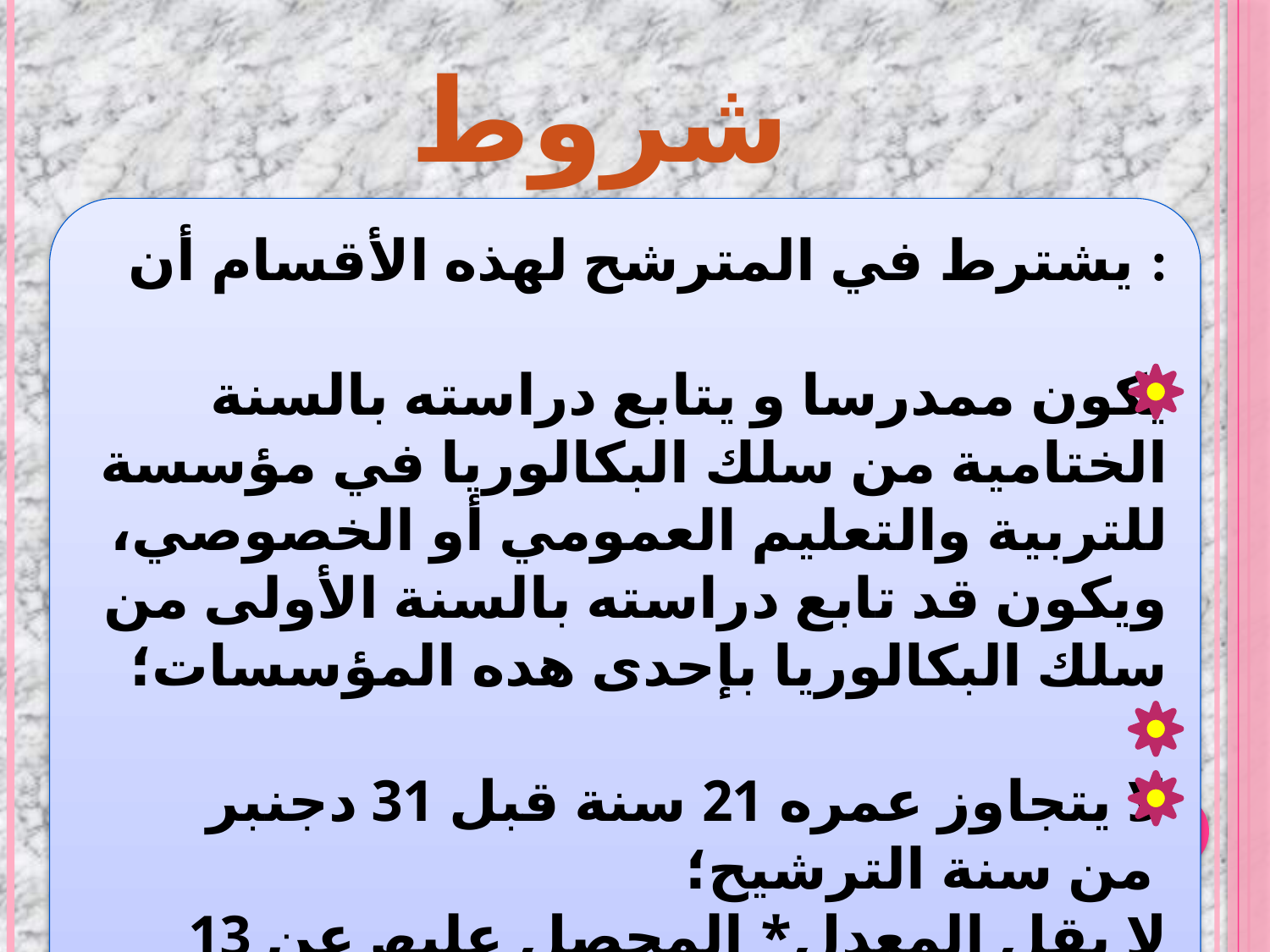

شروط الترشیح والقبول:
یشترط في المترشح لھذه الأقسام أن :

     یكون ممدرسا و یتابع دراسته بالسنة الختامیة من سلك البكالوریا في مؤسسة للتربیة والتعلیم العمومي أو الخصوصي، ویكون قد تابع دراسته بالسنة الأولى من سلك البكالوریا بإحدى ھده المؤسسات؛

    لا یتجاوز عمره 21 سنة قبل 31 دجنبر من سنة الترشیح؛
    لا یقل المعدل* المحصل علیھ عن 13 من 20 ،